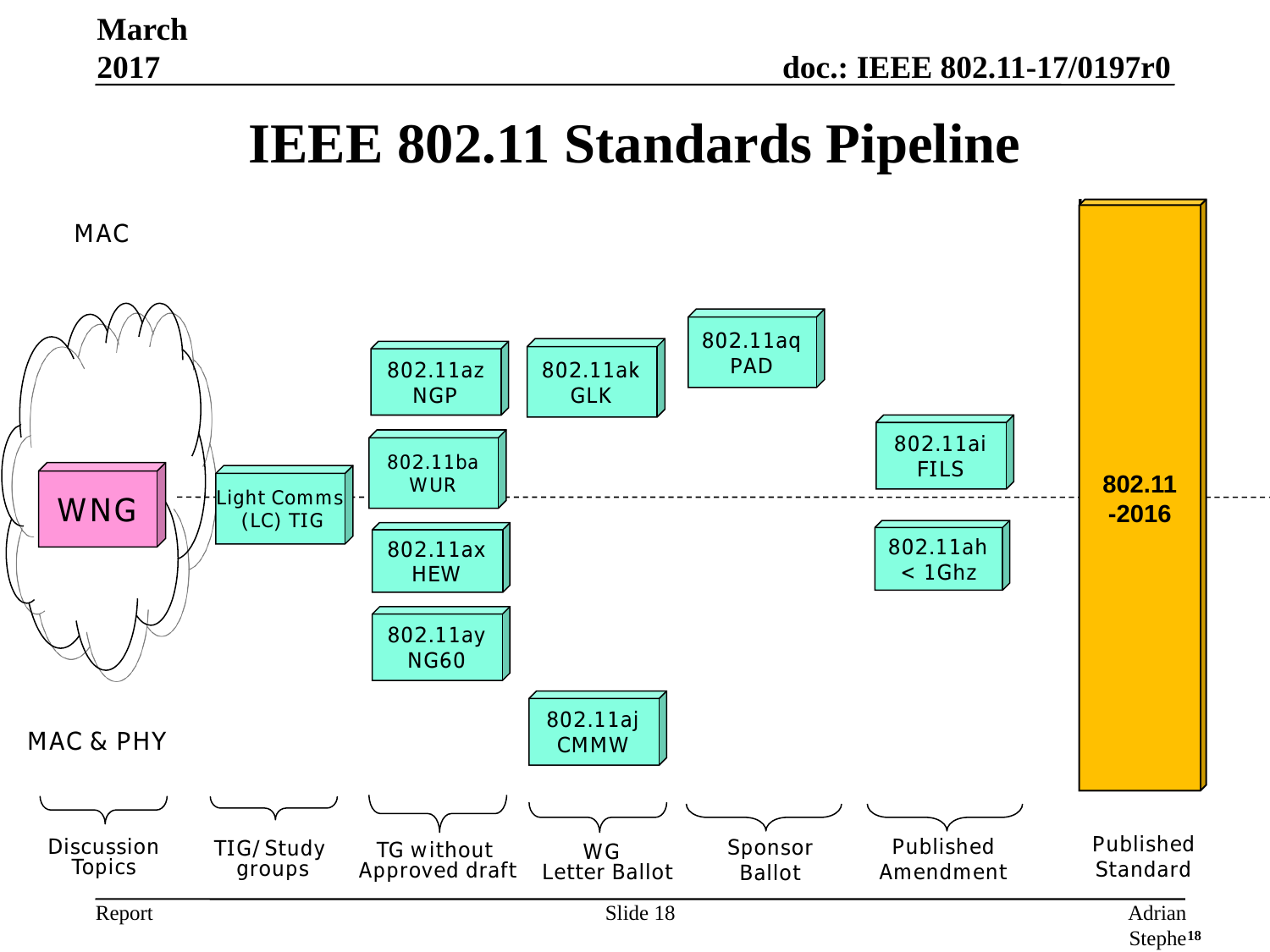

March 2017
# IEEE 802.11 Standards Pipeline
802.11
-2016
MAC

802.11aq
PAD
802.11ak
GLK
802.11az
NGP
802.11ai
FILS
802.11ba
WUR
WNG
Light Comms
 (LC) TIG

802.11ah
< 1Ghz
802.11ax
HEW
802.11ay
NG60

802.11aj
CMMW

MAC & PHY

Published
Standard
Published
Amendment
Sponsor
Ballot
Discussion Topics
TIG/Study
groups
TG without
Approved draft
WG
Letter Ballot
Slide 18
Adrian Stephens, Intel Corporation
18